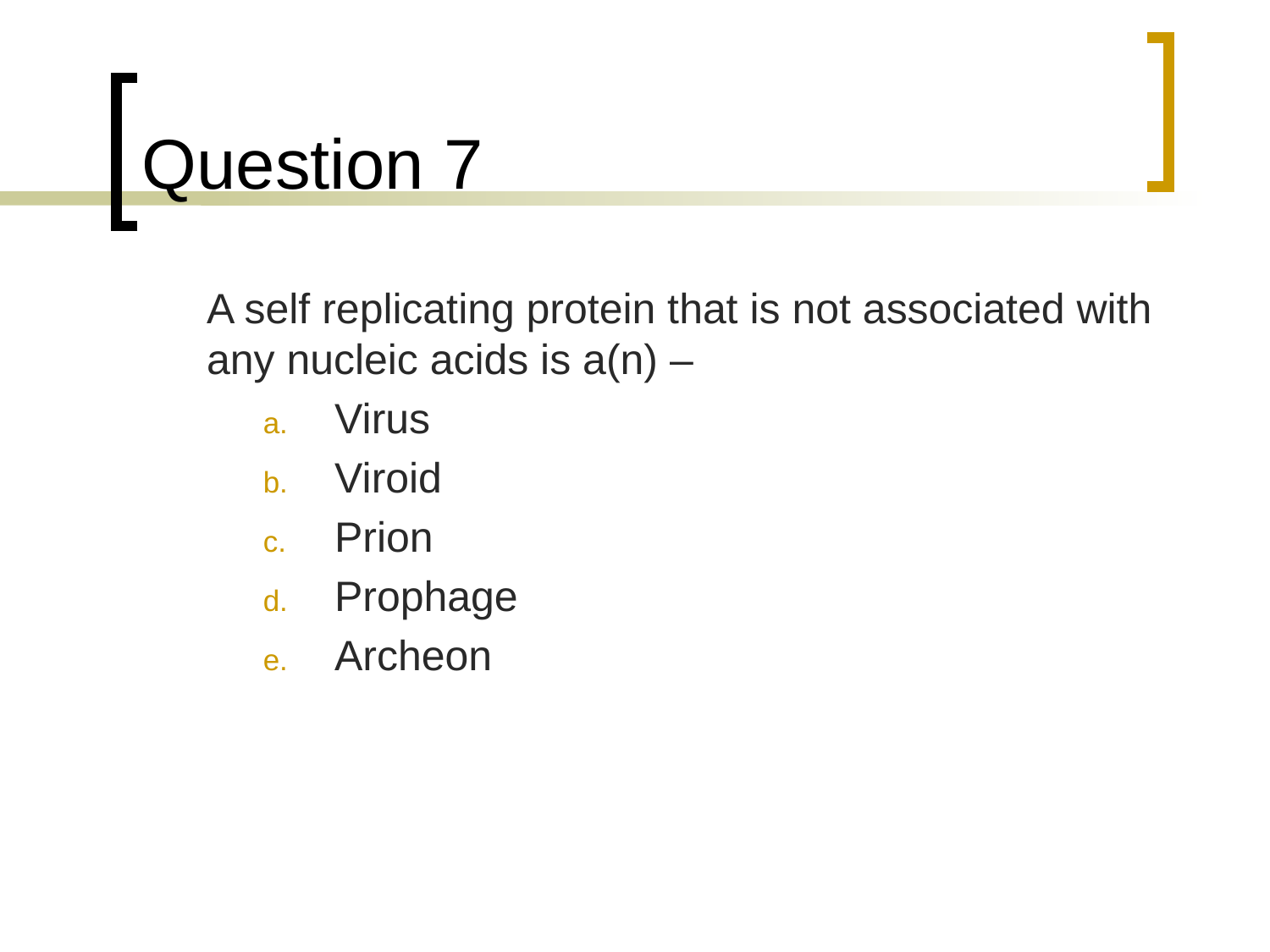

# Question 7
	A self replicating protein that is not associated with any nucleic acids is a(n) –
Virus
Viroid
Prion
Prophage
Archeon